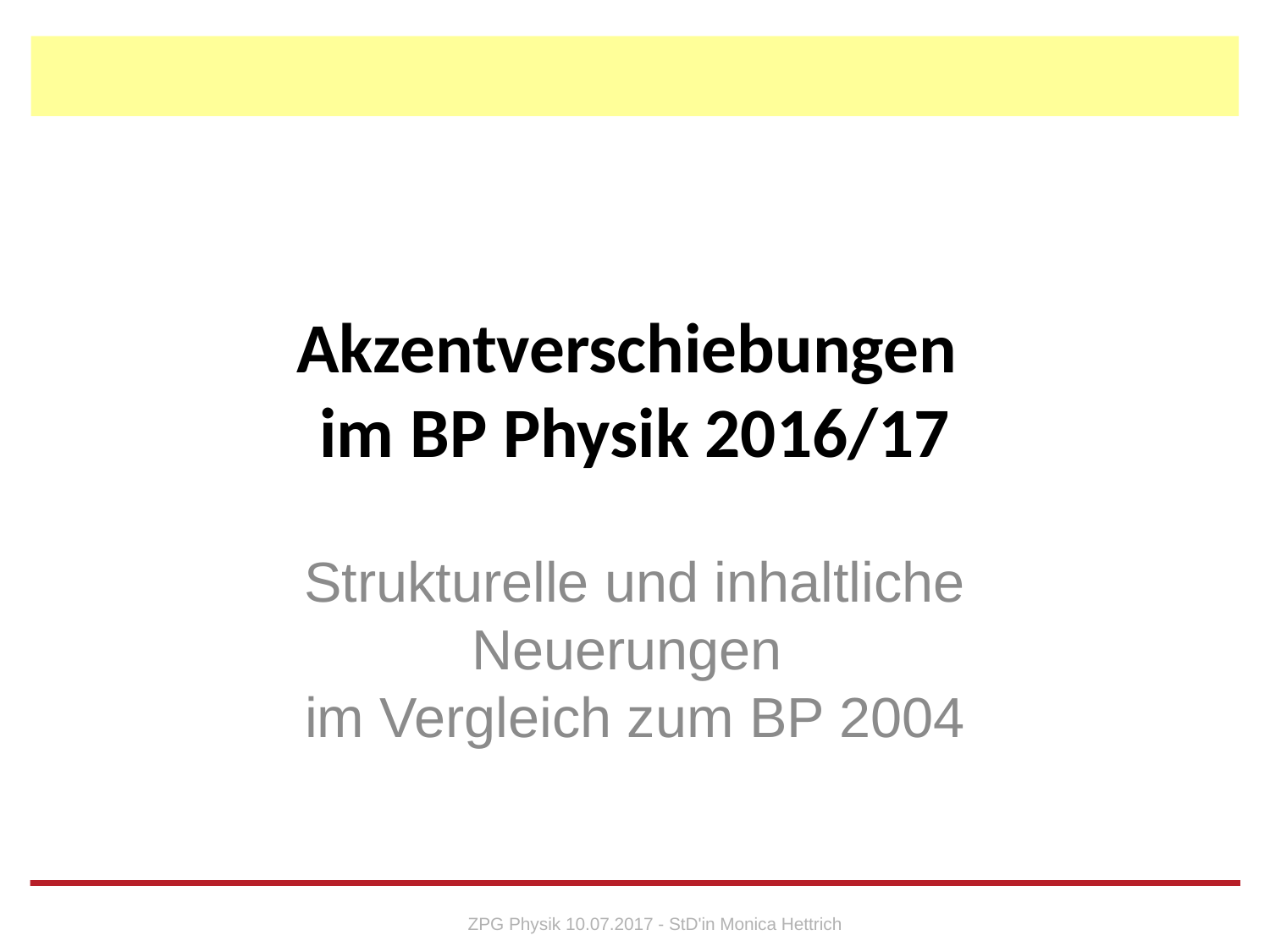

# Akzentverschiebungen im BP Physik 2016/17
Strukturelle und inhaltliche Neuerungen
im Vergleich zum BP 2004
ZPG Physik 10.07.2017 - StD'in Monica Hettrich